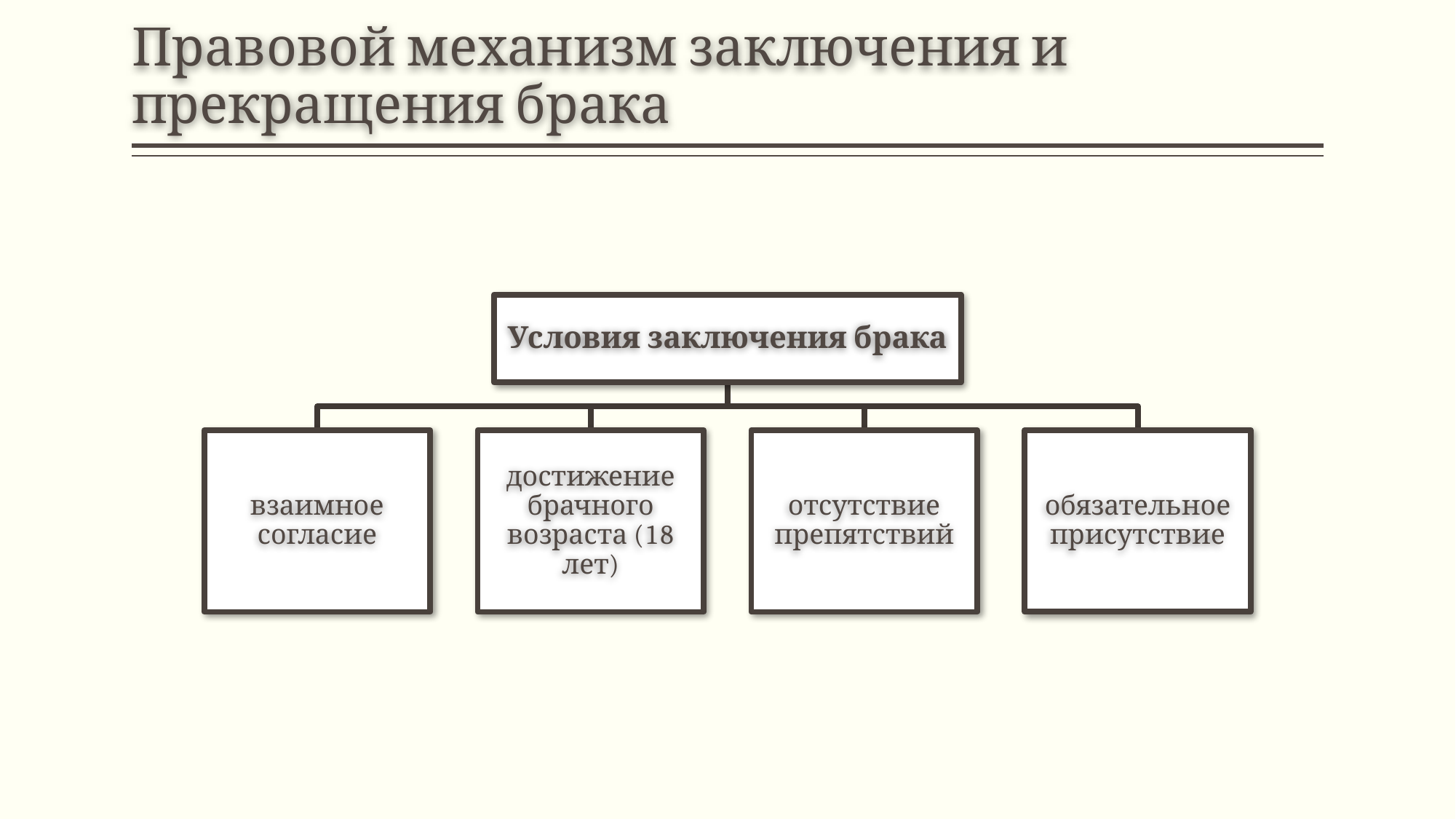

# Правовой механизм заключения и прекращения брака

Условия заключения брака

взаимное согласие

достижение брачного возраста (18 лет)

отсутствие препятствий

обязательное присутствие